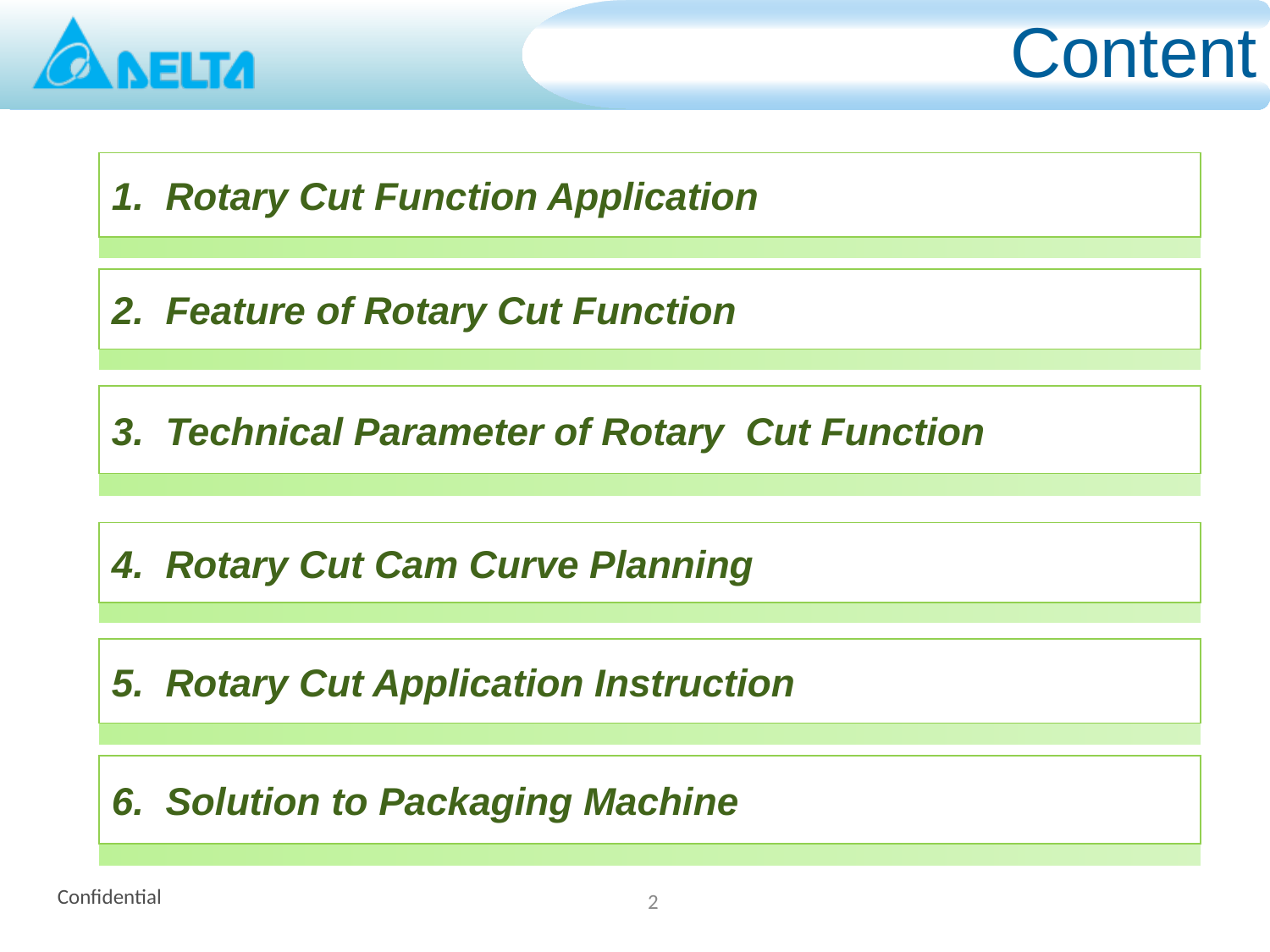

# Content
1.  Rotary Cut Function Application

2.  Feature of Rotary Cut Function

3.  Technical Parameter of Rotary  Cut Function

4.  Rotary Cut Cam Curve Planning

5.  Rotary Cut Application Instruction

6.  Solution to Packaging Machine

2